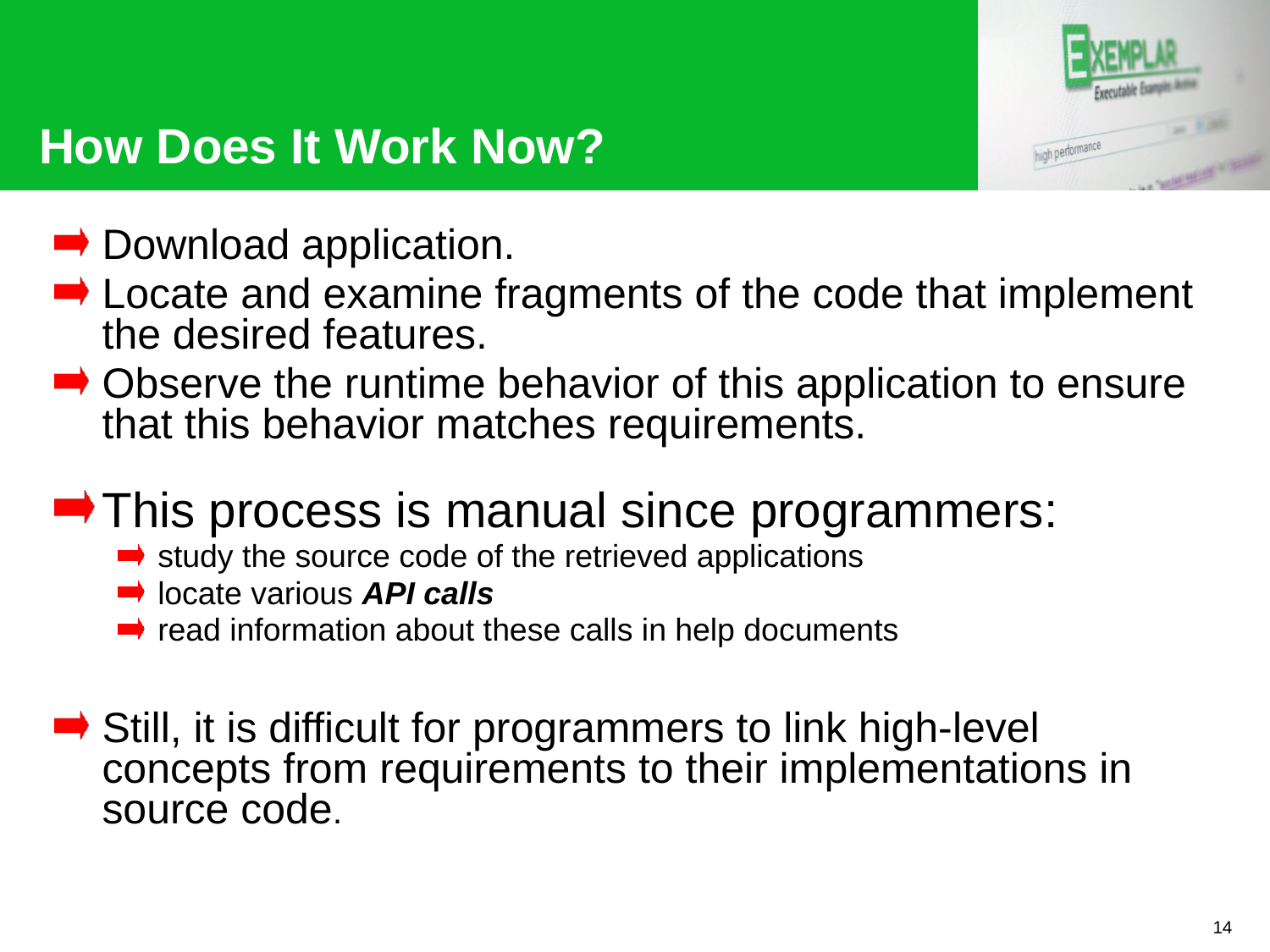

# How Does It Work Now?
Download application.
Locate and examine fragments of the code that implement the desired features.
Observe the runtime behavior of this application to ensure that this behavior matches requirements.

This process is manual since programmers:
study the source code of the retrieved applications
locate various API calls
read information about these calls in help documents

Still, it is difficult for programmers to link high-level concepts from requirements to their implementations in source code.
14